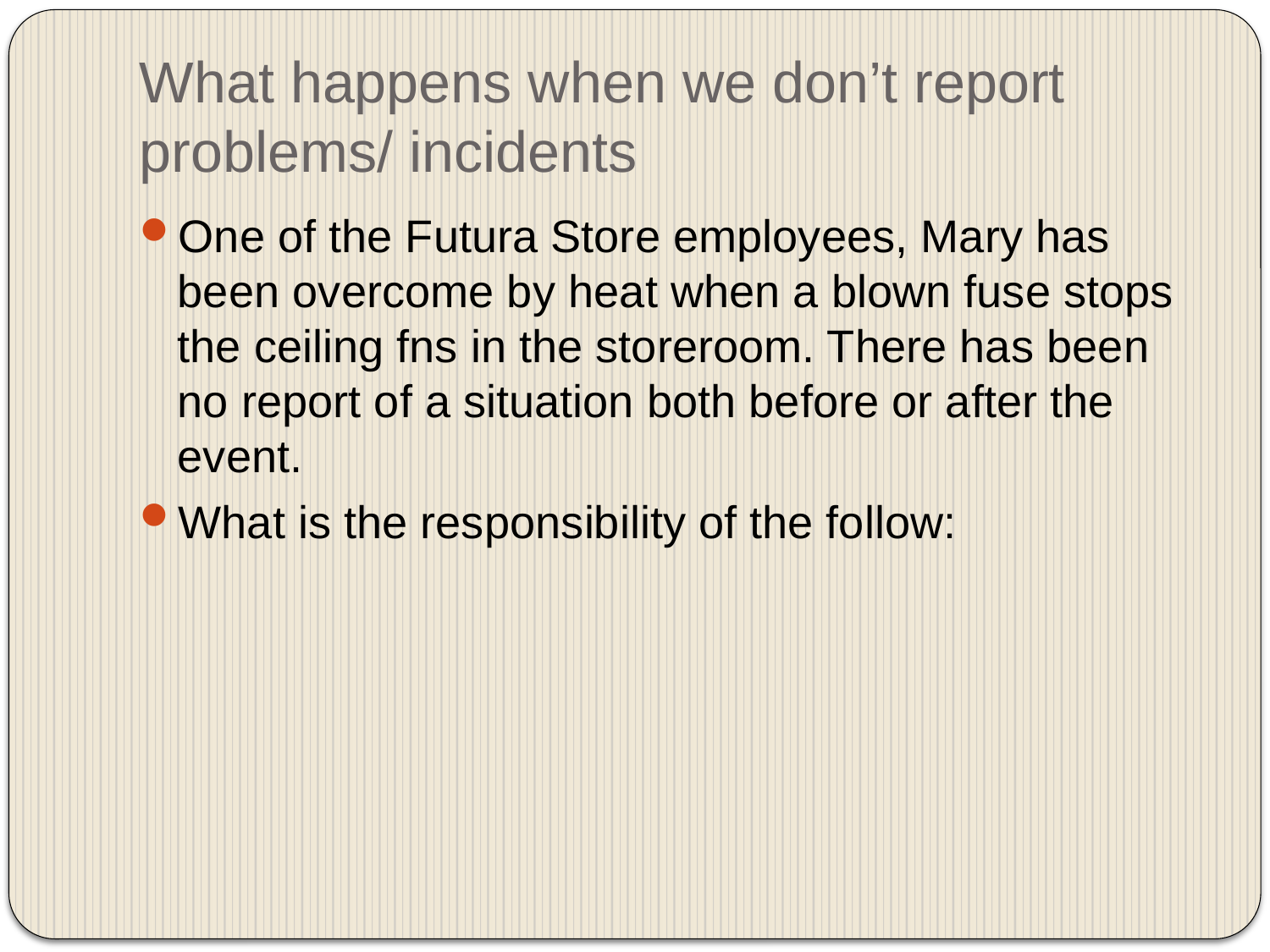

# What happens when we don’t report problems/ incidents
One of the Futura Store employees, Mary has been overcome by heat when a blown fuse stops the ceiling fns in the storeroom. There has been no report of a situation both before or after the event.
What is the responsibility of the follow: